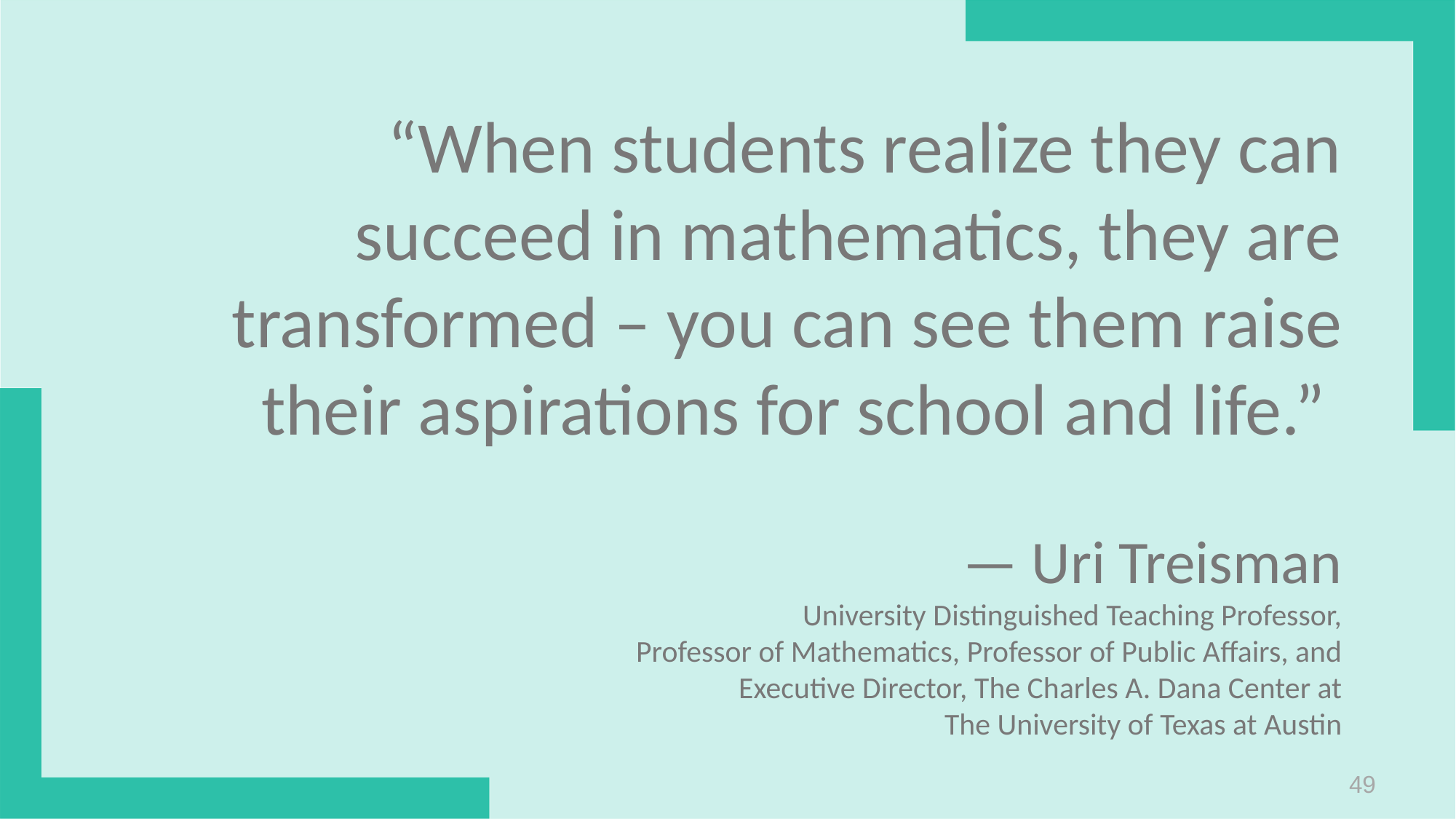

“When students realize they can succeed in mathematics, they are transformed – you can see them raise their aspirations for school and life.”

— Uri Treisman
University Distinguished Teaching Professor,
Professor of Mathematics, Professor of Public Affairs, and
Executive Director, The Charles A. Dana Center at
The University of Texas at Austin

49